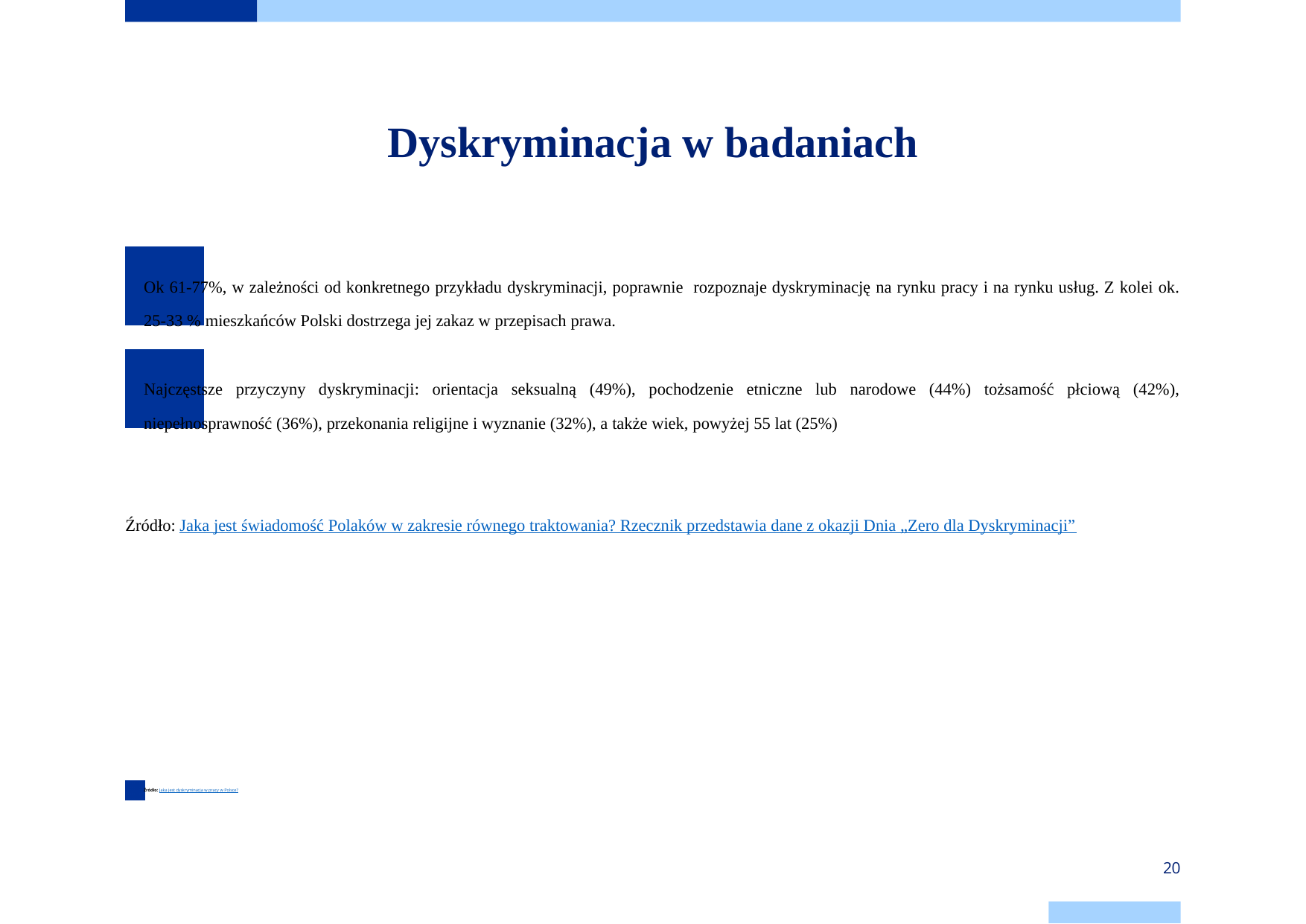

# Dyskryminacja w badaniach

Ok 61-77%, w zależności od konkretnego przykładu dyskryminacji, poprawnie  rozpoznaje dyskryminację na rynku pracy i na rynku usług. Z kolei ok. 25-33 % mieszkańców Polski dostrzega jej zakaz w przepisach prawa.

Najczęstsze przyczyny dyskryminacji: orientacja seksualną (49%), pochodzenie etniczne lub narodowe (44%) tożsamość płciową (42%), niepełnosprawność (36%), przekonania religijne i wyznanie (32%), a także wiek, powyżej 55 lat (25%)

Źródło: Jaka jest świadomość Polaków w zakresie równego traktowania? Rzecznik przedstawia dane z okazji Dnia „Zero dla Dyskryminacji”

Źródło: Jaka jest dyskryminacja w pracy w Polsce?
20